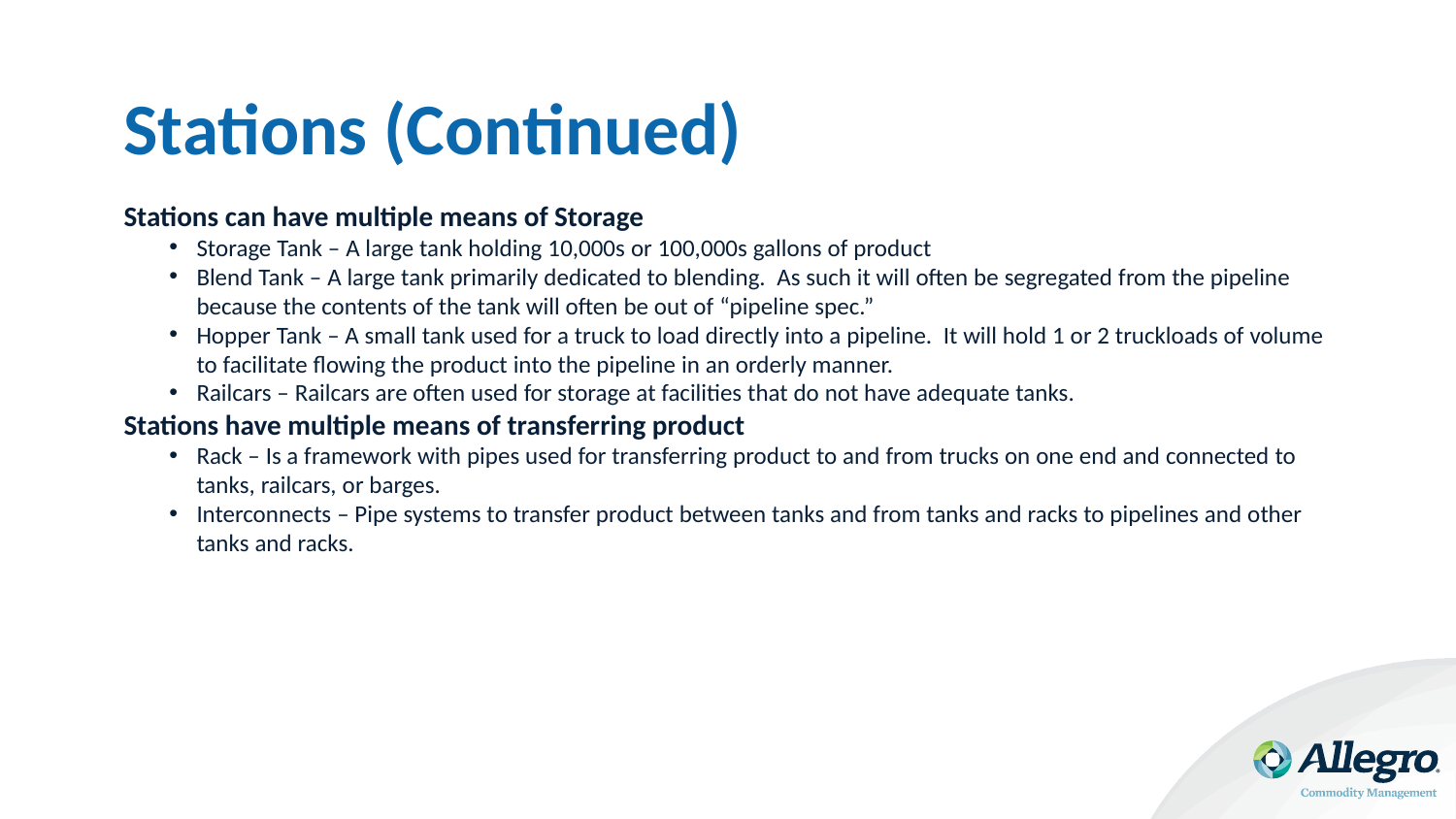

# Stations (Continued)
Stations can have multiple means of Storage
Storage Tank – A large tank holding 10,000s or 100,000s gallons of product
Blend Tank – A large tank primarily dedicated to blending.  As such it will often be segregated from the pipeline because the contents of the tank will often be out of “pipeline spec.”
Hopper Tank – A small tank used for a truck to load directly into a pipeline.  It will hold 1 or 2 truckloads of volume to facilitate flowing the product into the pipeline in an orderly manner.
Railcars – Railcars are often used for storage at facilities that do not have adequate tanks.
Stations have multiple means of transferring product
Rack – Is a framework with pipes used for transferring product to and from trucks on one end and connected to tanks, railcars, or barges.
Interconnects – Pipe systems to transfer product between tanks and from tanks and racks to pipelines and other tanks and racks.